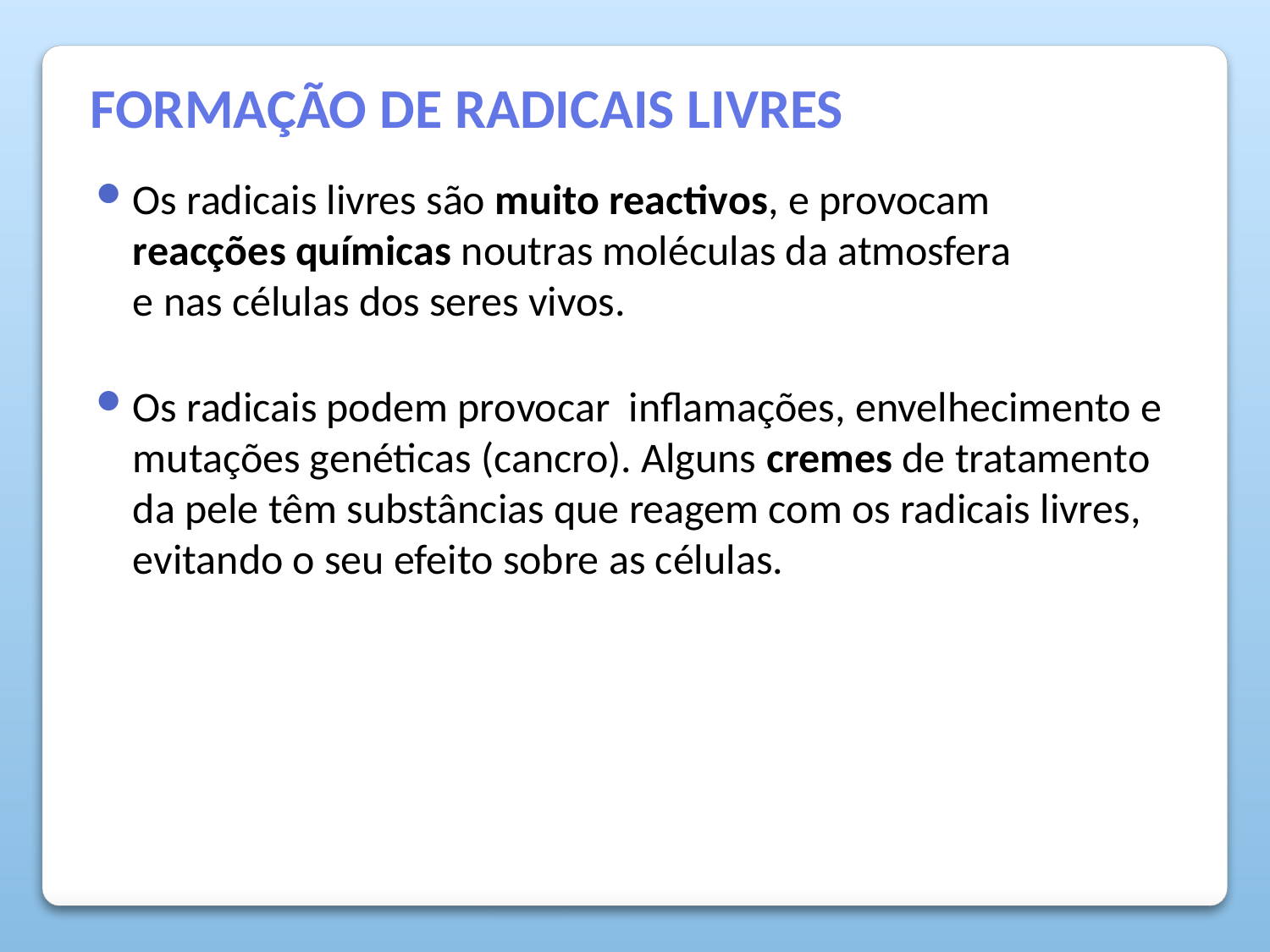

FORMAÇÃO DE RADICAIS LIVRES
Os radicais livres são muito reactivos, e provocam
reacções químicas noutras moléculas da atmosfera
e nas células dos seres vivos.

Os radicais podem provocar  inflamações, envelhecimento e mutações genéticas (cancro). Alguns cremes de tratamento da pele têm substâncias que reagem com os radicais livres, evitando o seu efeito sobre as células.